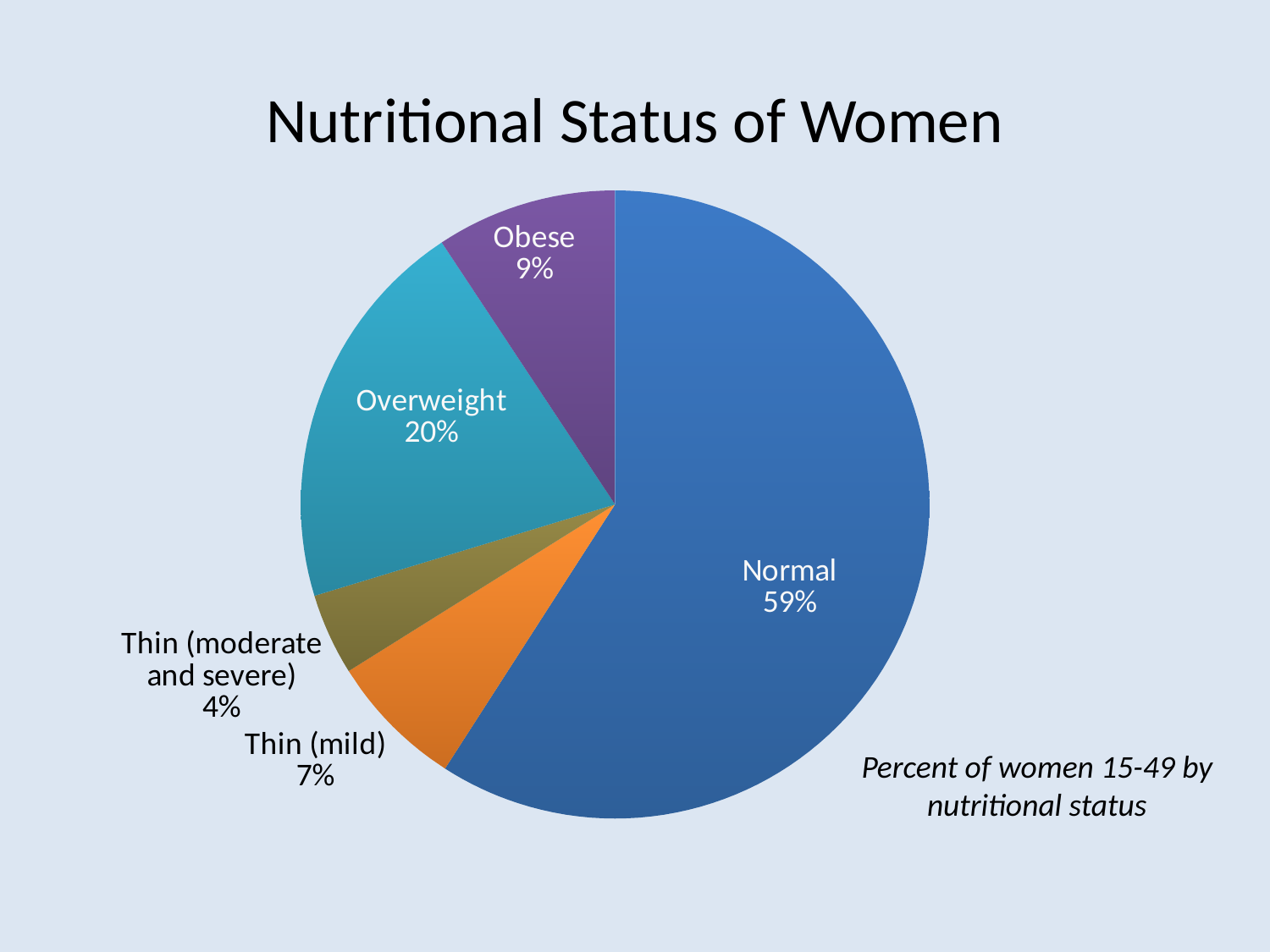

# Nutritional Status of Women

### Chart

| Category | Sales |
|---|---|
| Normal | 59.1 |
| Thin (mild) | 7.0 |
| Thin (moderate and severe) | 4.2 |
| Overweight | 20.4 |
| Obese | 9.3 |
Percent of women 15-49 by nutritional status